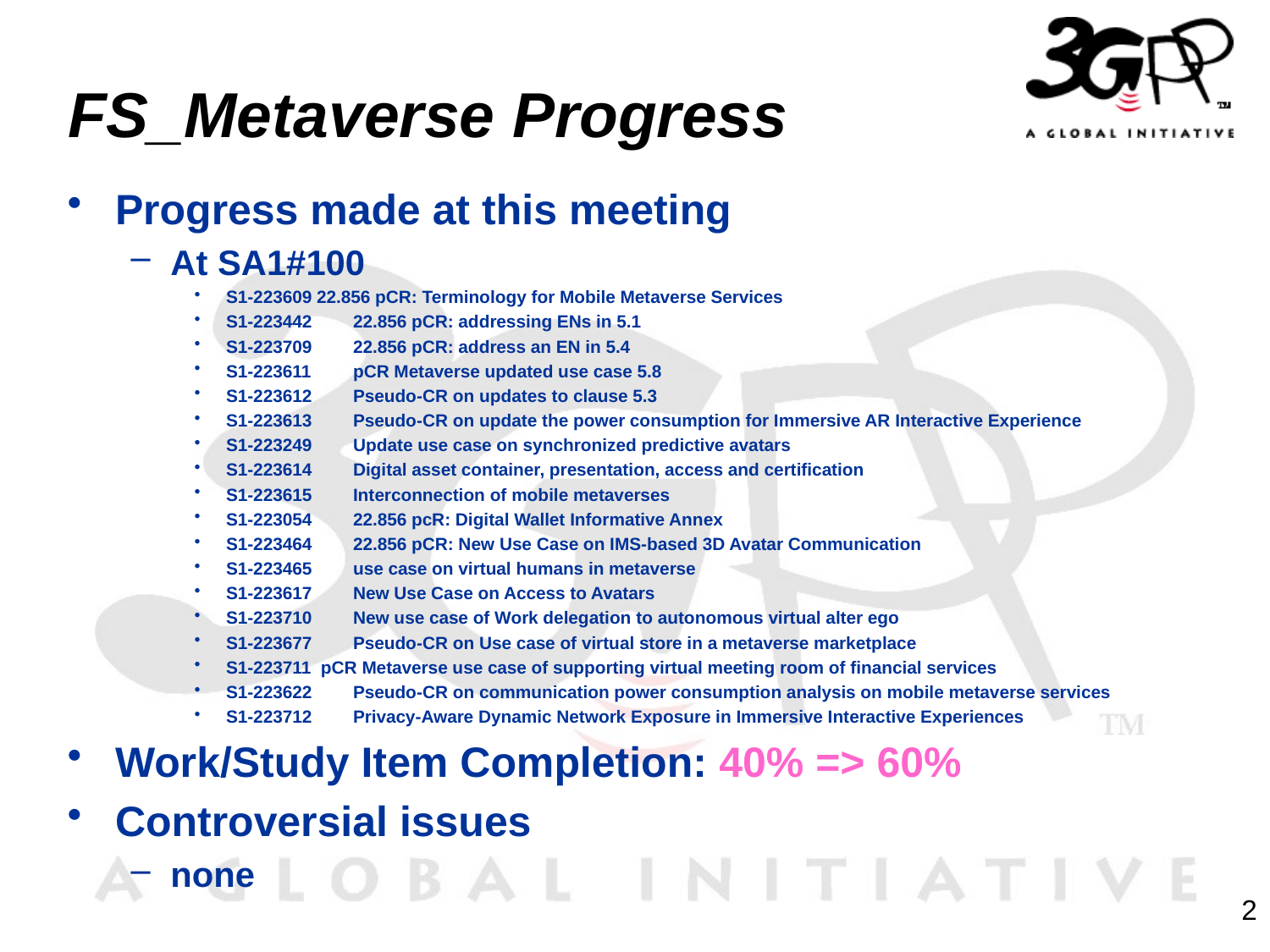

# FS_Metaverse Progress
Progress made at this meeting
At SA1#100
S1-223609 22.856 pCR: Terminology for Mobile Metaverse Services
S1-223442	22.856 pCR: addressing ENs in 5.1
S1-223709	22.856 pCR: address an EN in 5.4
S1-223611	pCR Metaverse updated use case 5.8
S1-223612	Pseudo-CR on updates to clause 5.3
S1-223613	Pseudo-CR on update the power consumption for Immersive AR Interactive Experience
S1-223249	Update use case on synchronized predictive avatars
S1-223614	Digital asset container, presentation, access and certification
S1-223615	Interconnection of mobile metaverses
S1-223054	22.856 pcR: Digital Wallet Informative Annex
S1-223464	22.856 pCR: New Use Case on IMS-based 3D Avatar Communication
S1-223465	use case on virtual humans in metaverse
S1-223617	New Use Case on Access to Avatars
S1-223710	New use case of Work delegation to autonomous virtual alter ego
S1-223677	Pseudo-CR on Use case of virtual store in a metaverse marketplace
S1-223711  pCR Metaverse use case of supporting virtual meeting room of financial services
S1-223622	Pseudo-CR on communication power consumption analysis on mobile metaverse services
S1-223712	Privacy-Aware Dynamic Network Exposure in Immersive Interactive Experiences
Work/Study Item Completion: 40% => 60%
Controversial issues
none
2